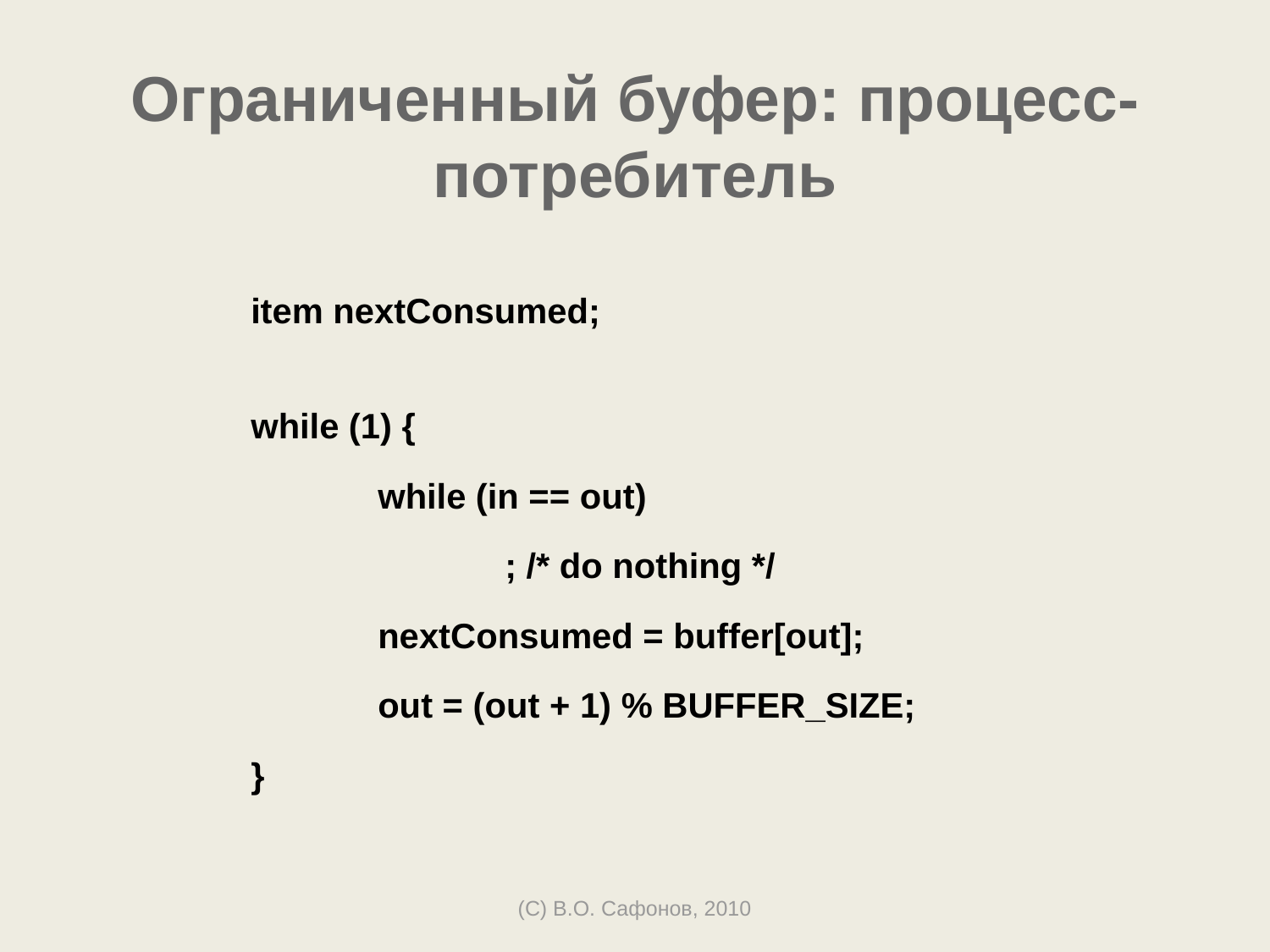

# Ограниченный буфер: процесс-потребитель
	item nextConsumed;
	while (1) {
		while (in == out)
			; /* do nothing */
		nextConsumed = buffer[out];
		out = (out + 1) % BUFFER_SIZE;
	}

(C) В.О. Сафонов, 2010